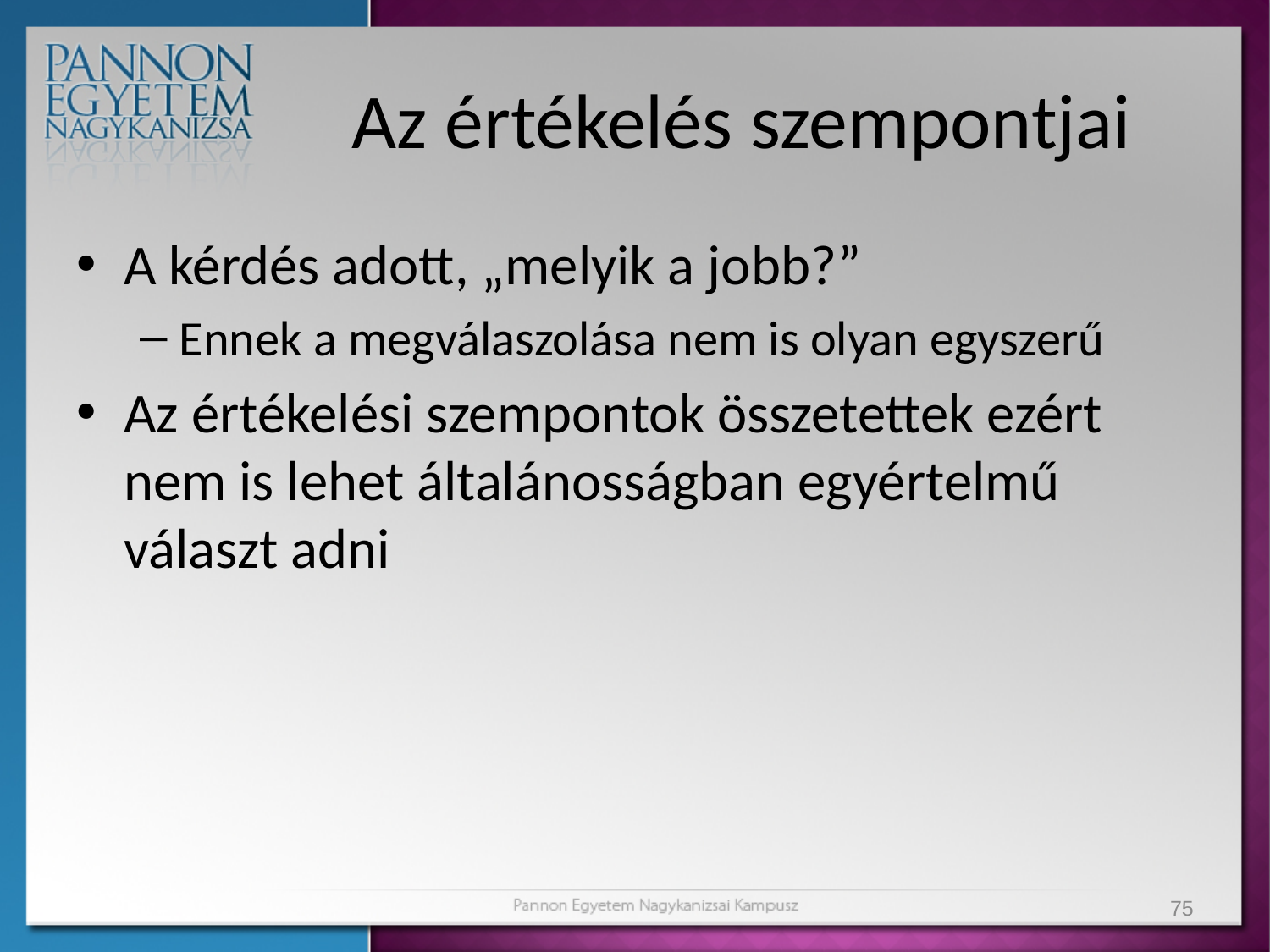

# Az értékelés szempontjai
A kérdés adott, „melyik a jobb?”
Ennek a megválaszolása nem is olyan egyszerű
Az értékelési szempontok összetettek ezért nem is lehet általánosságban egyértelmű választ adni
75